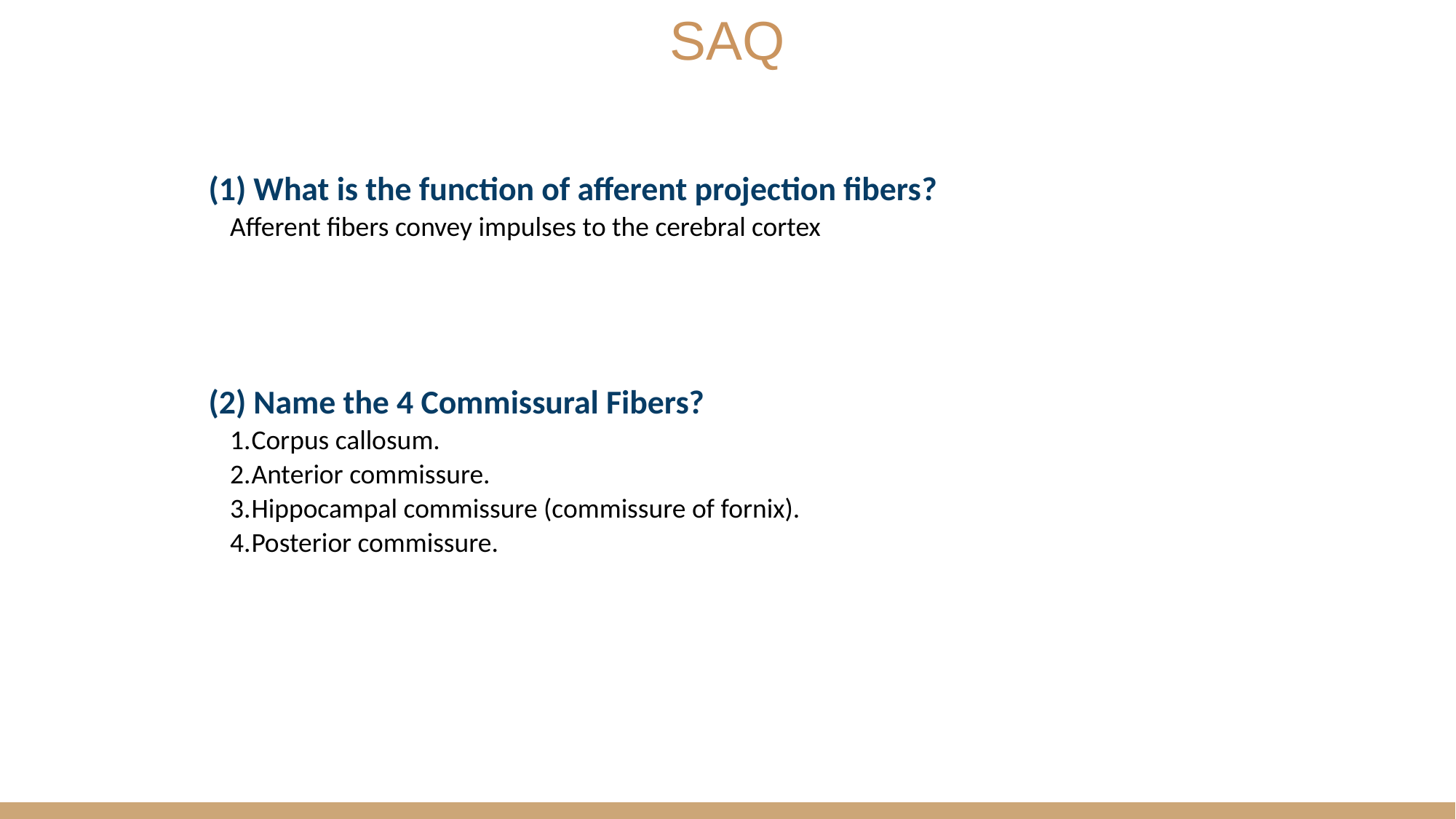

(1) What is the function of afferent projection fibers?
Afferent fibers convey impulses to the cerebral cortex

(2) Name the 4 Commissural Fibers?
Corpus callosum.
Anterior commissure.
Hippocampal commissure (commissure of fornix).
Posterior commissure.